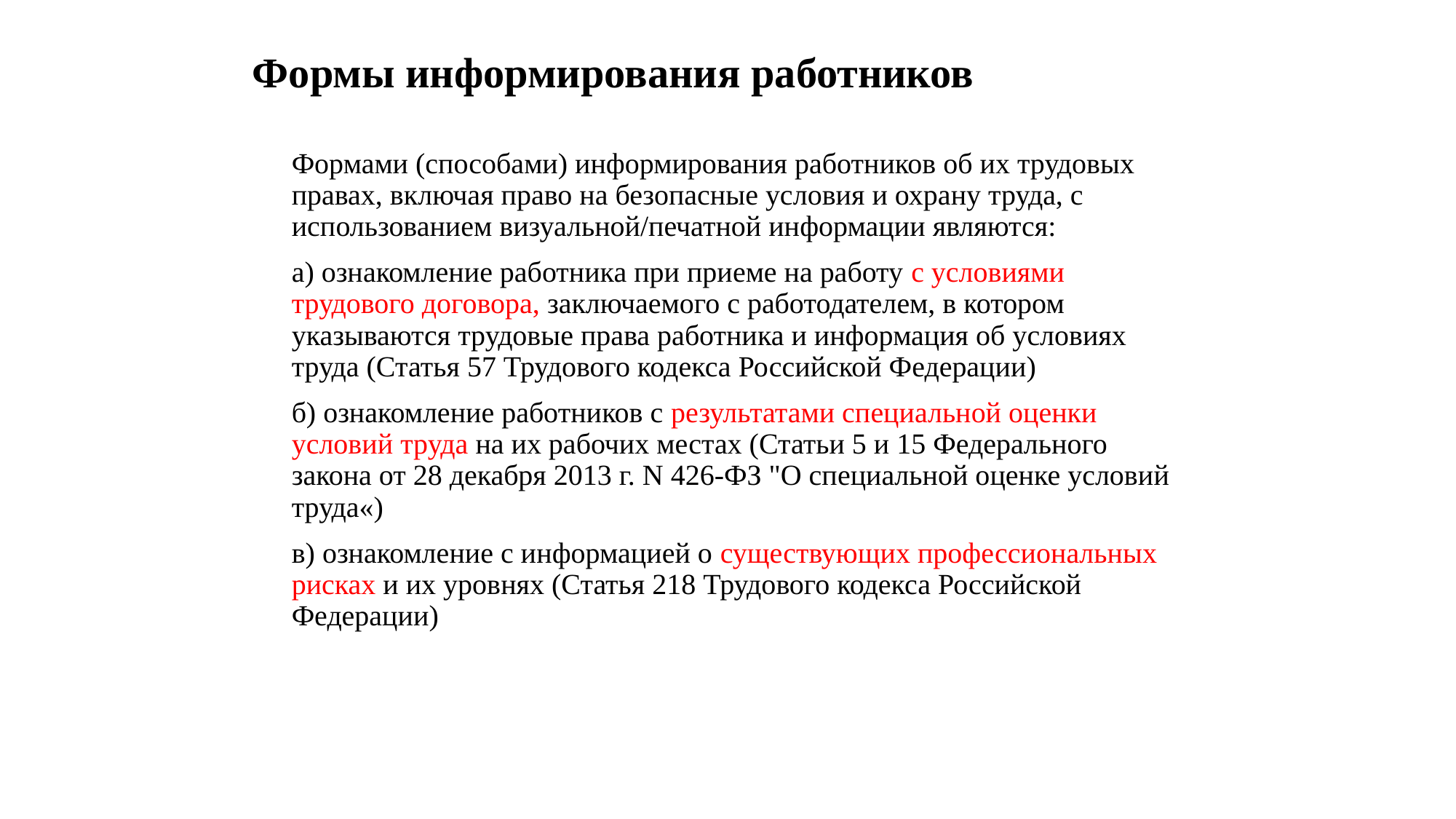

# Формы информирования работников
Формами (способами) информирования работников об их трудовых правах, включая право на безопасные условия и охрану труда, с использованием визуальной/печатной информации являются:
а) ознакомление работника при приеме на работу с условиями трудового договора, заключаемого с работодателем, в котором указываются трудовые права работника и информация об условиях труда (Статья 57 Трудового кодекса Российской Федерации)
б) ознакомление работников с результатами специальной оценки условий труда на их рабочих местах (Статьи 5 и 15 Федерального закона от 28 декабря 2013 г. N 426-ФЗ "О специальной оценке условий труда«)
в) ознакомление с информацией о существующих профессиональных рисках и их уровнях (Статья 218 Трудового кодекса Российской Федерации)